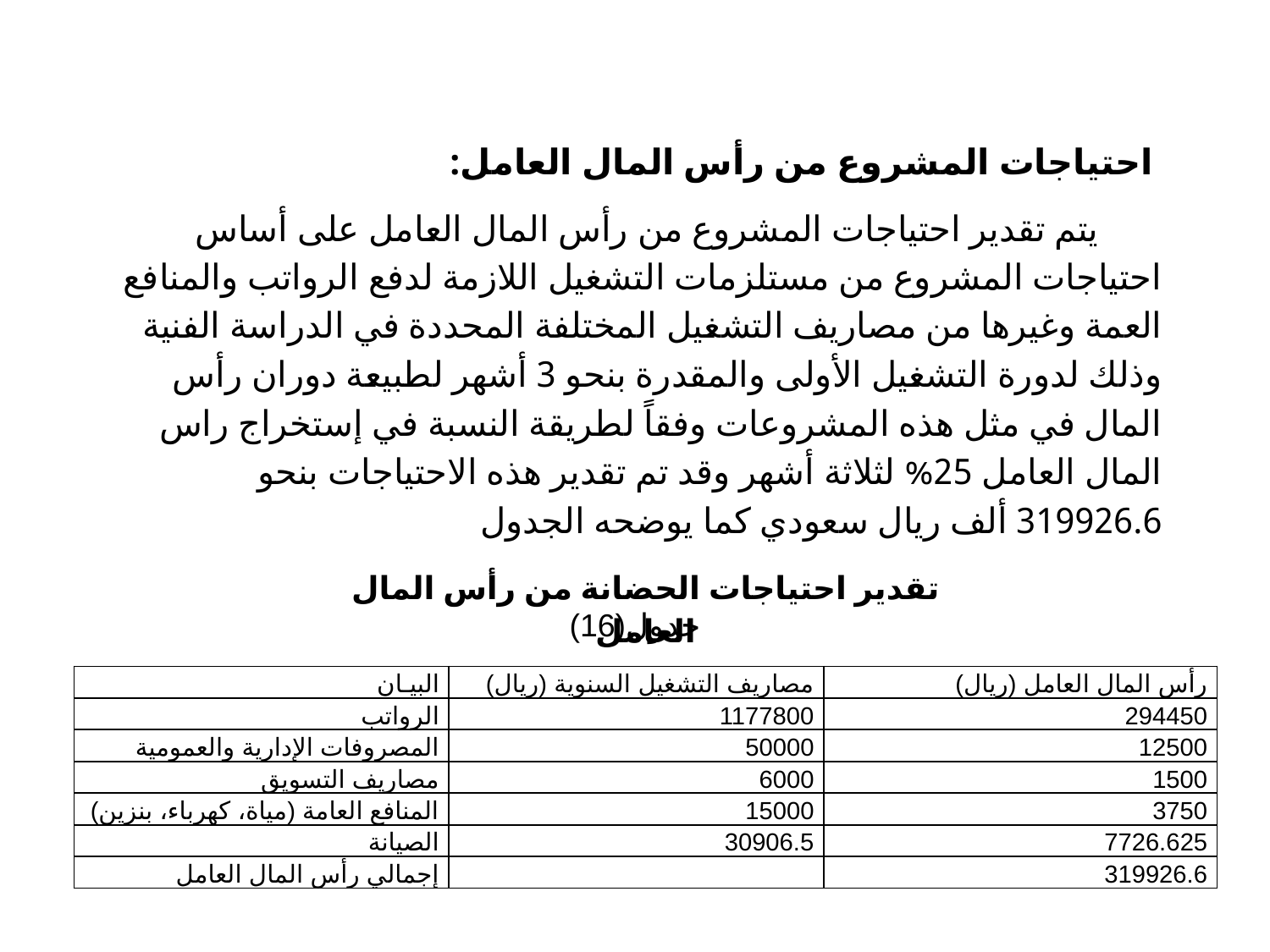

احتياجات المشروع من رأس المال العامل:
       يتم تقدير احتياجات المشروع من رأس المال العامل على أساس احتياجات المشروع من مستلزمات التشغيل اللازمة لدفع الرواتب والمنافع العمة وغيرها من مصاريف التشغيل المختلفة المحددة في الدراسة الفنية وذلك لدورة التشغيل الأولى والمقدرة بنحو 3 أشهر لطبيعة دوران رأس المال في مثل هذه المشروعات وفقاً لطريقة النسبة في إستخراج راس المال العامل 25% لثلاثة أشهر وقد تم تقدير هذه الاحتياجات بنحو 319926.6 ألف ريال سعودي كما يوضحه الجدول
تقدير احتياجات الحضانة من رأس المال العامل
جدول(16)
| البيـان | مصاريف التشغيل السنوية (ريال) | رأس المال العامل (ريال) |
| --- | --- | --- |
| الرواتب | 1177800 | 294450 |
| المصروفات الإدارية والعمومية | 50000 | 12500 |
| مصاريف التسويق | 6000 | 1500 |
| المنافع العامة (مياة، كهرباء، بنزين) | 15000 | 3750 |
| الصيانة | 30906.5 | 7726.625 |
| إجمالي رأس المال العامل |  | 319926.6 |